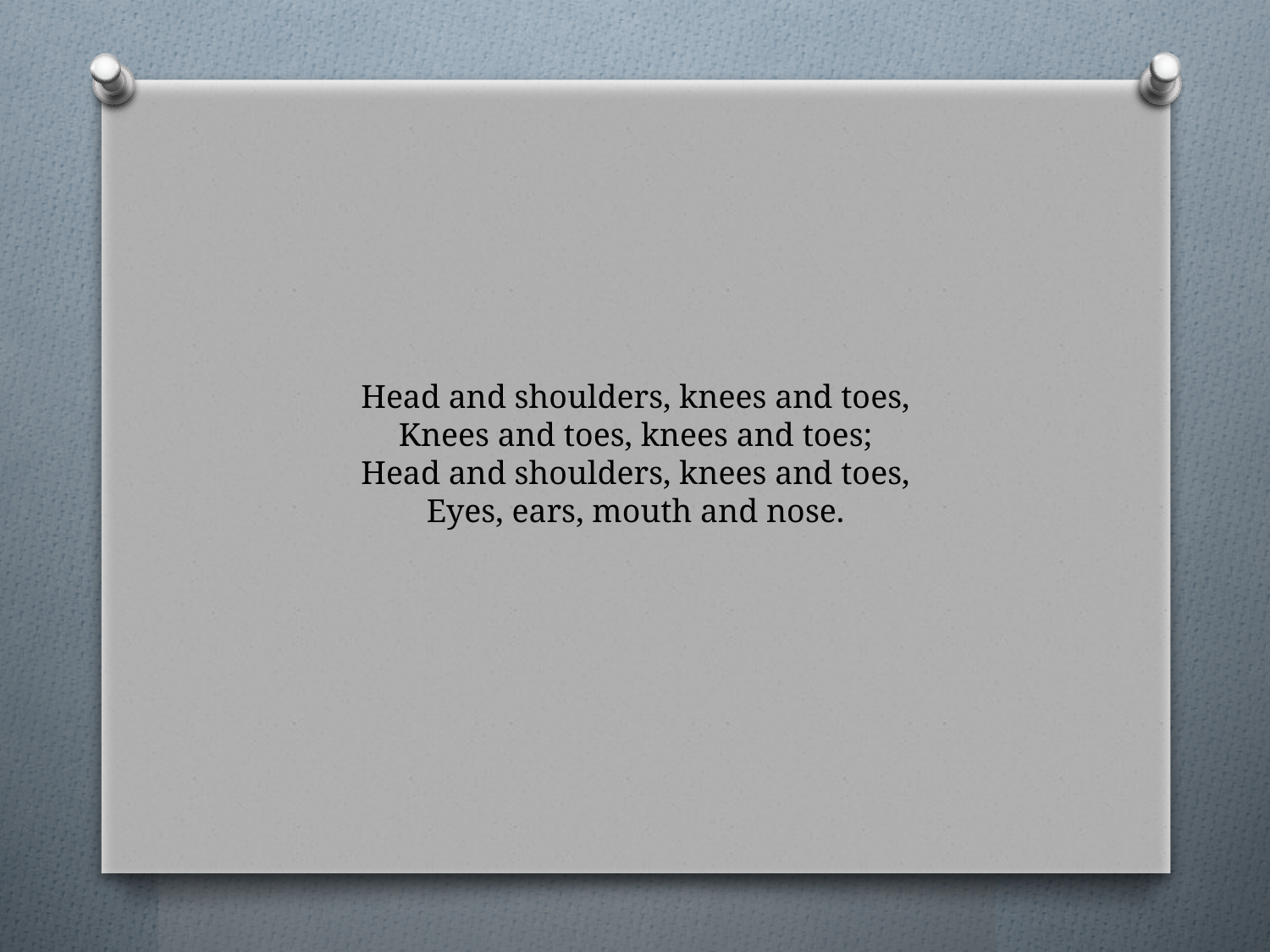

# Head and shoulders, knees and toes, Knees and toes, knees and toes; Head and shoulders, knees and toes, Eyes, ears, mouth and nose.